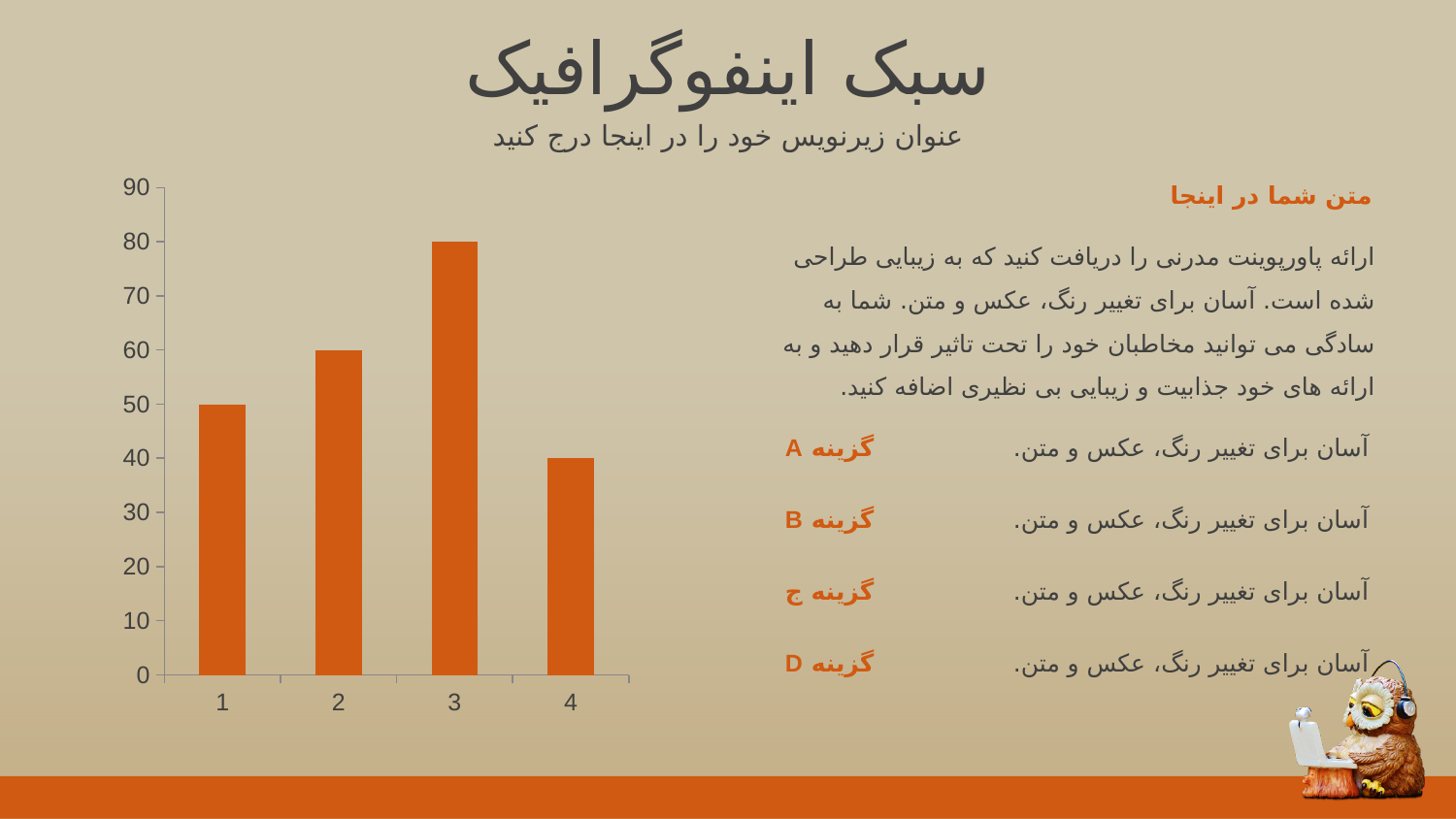

سبک اینفوگرافیک
عنوان زیرنویس خود را در اینجا درج کنید

### Chart

| Category |  |
|---|---|
متن شما در اینجا
ارائه پاورپوینت مدرنی را دریافت کنید که به زیبایی طراحی شده است. آسان برای تغییر رنگ، عکس و متن. شما به سادگی می توانید مخاطبان خود را تحت تاثیر قرار دهید و به ارائه های خود جذابیت و زیبایی بی نظیری اضافه کنید.
گزینه A
آسان برای تغییر رنگ، عکس و متن.
گزینه B
آسان برای تغییر رنگ، عکس و متن.
گزینه ج
آسان برای تغییر رنگ، عکس و متن.
گزینه D
آسان برای تغییر رنگ، عکس و متن.